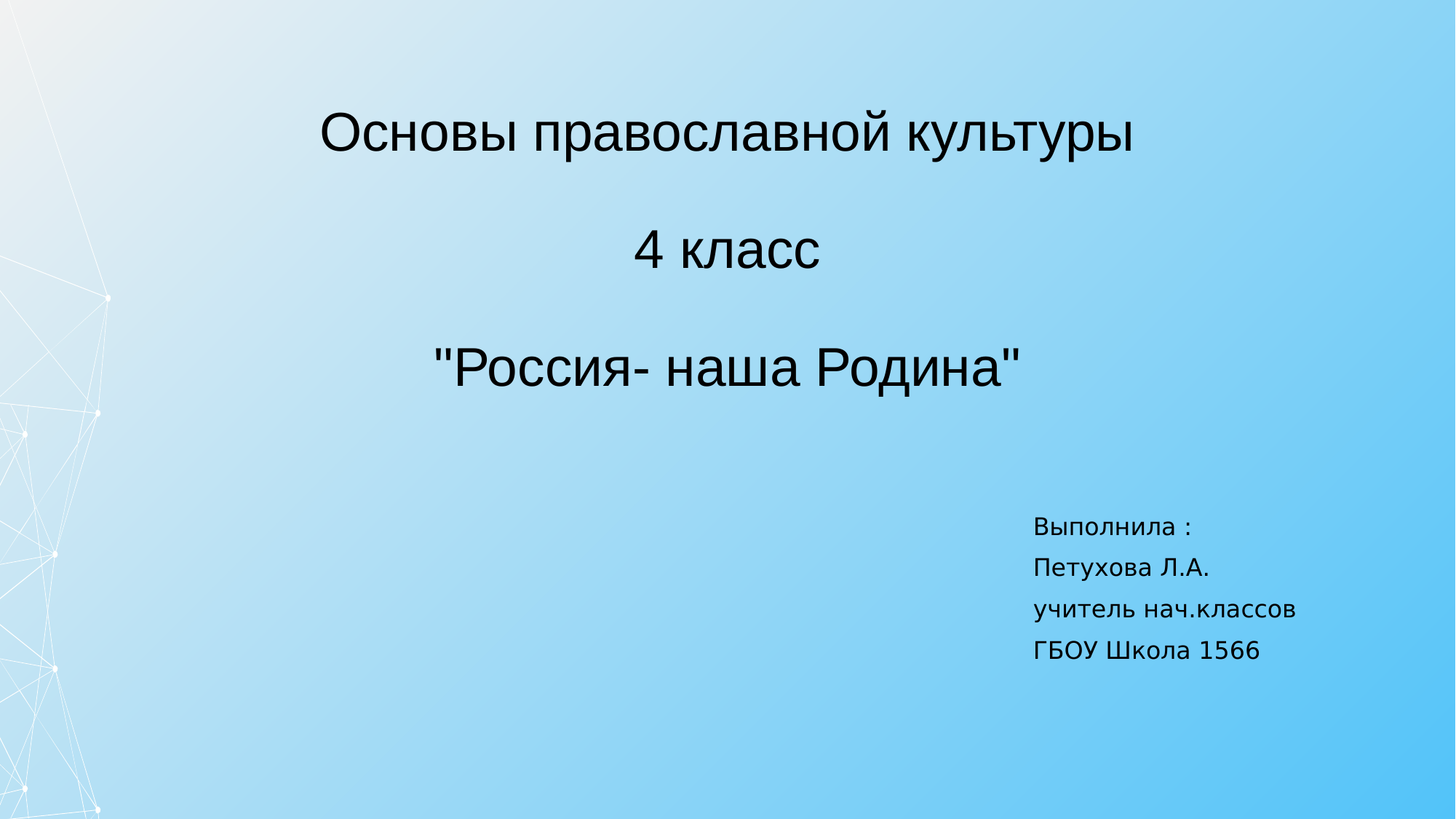

# Основы православной культуры

4 класс

"Россия- наша Родина"

Выполнила :
Петухова Л.А.
учитель нач.классов
ГБОУ Школа 1566